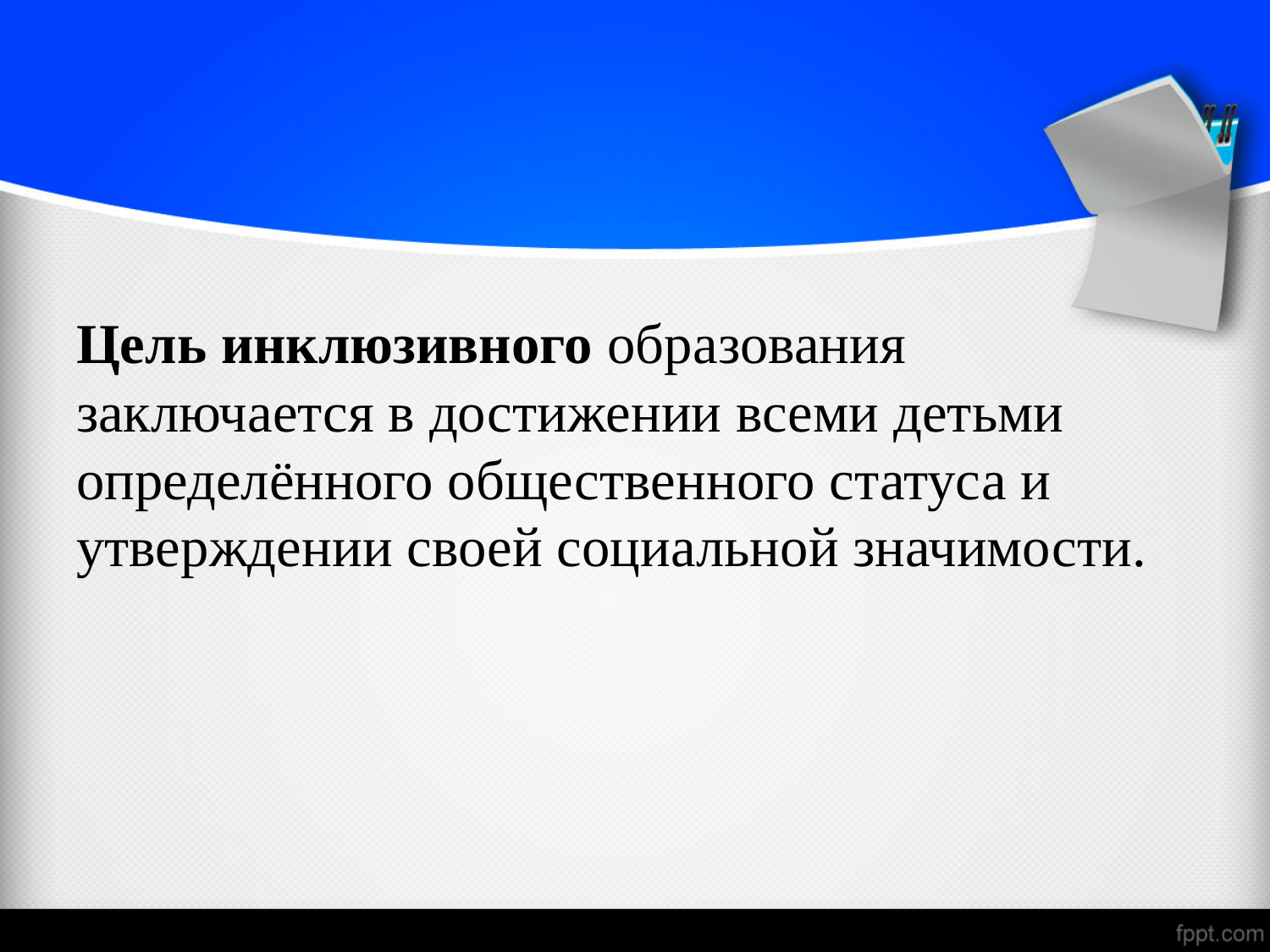

#

Цель инклюзивного образования заключается в достижении всеми детьми определённого общественного статуса и утверждении своей социальной значимости.